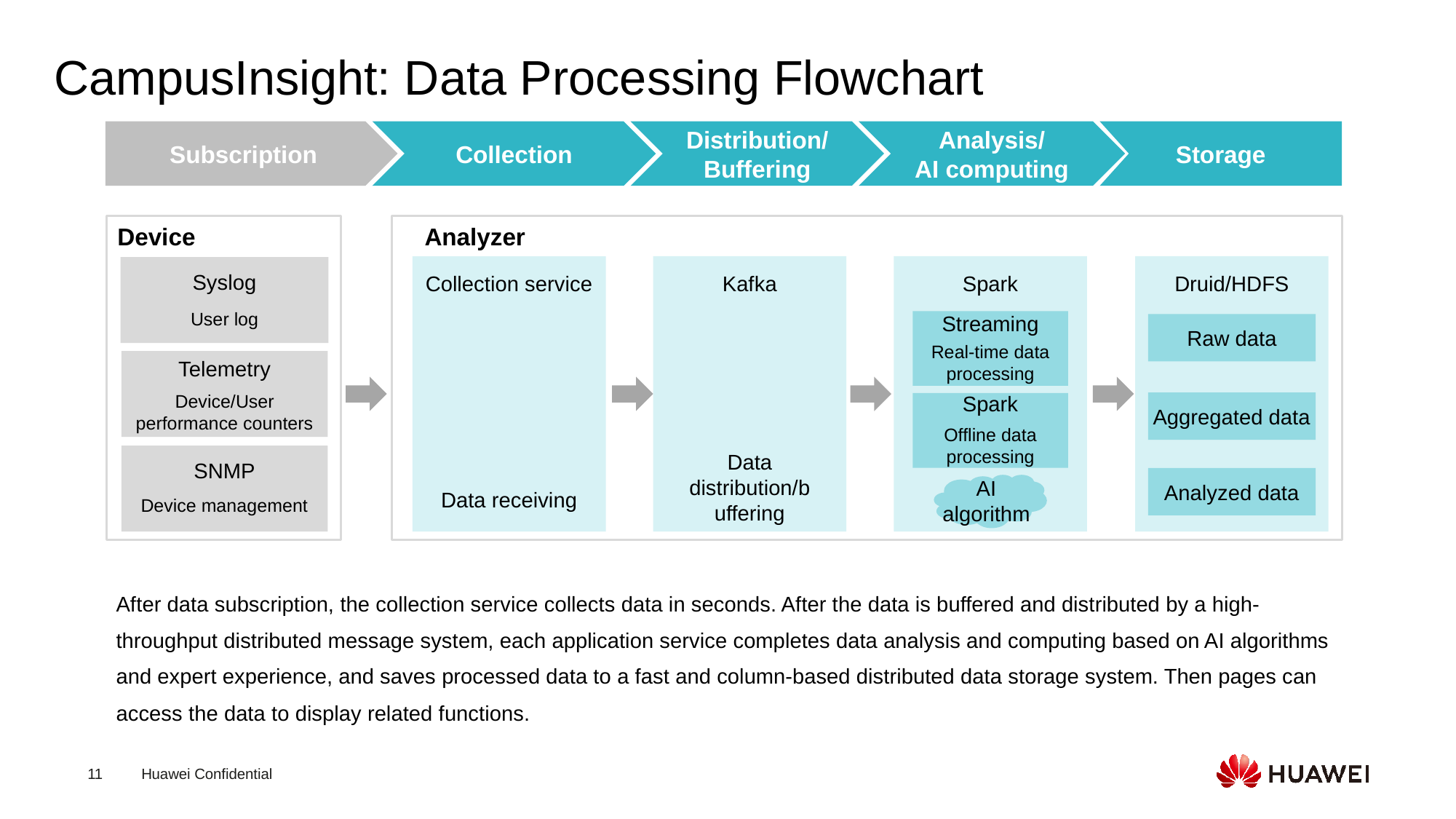

# CampusInsight: Data Processing Flowchart
Subscription
Collection
Distribution/
Buffering
Analysis/
AI computing
Storage

Device

Analyzer

Syslog
Collection service
Kafka
Spark
Druid/HDFS
User log
Streaming

Raw data
Real-time data processing
Telemetry

Device/User performance counters
Spark
Aggregated data

Offline data processing
Data distribution/buffering

SNMP
Analyzed data
AI
algorithm
Data receiving
Device management
After data subscription, the collection service collects data in seconds. After the data is buffered and distributed by a high-throughput distributed message system, each application service completes data analysis and computing based on AI algorithms and expert experience, and saves processed data to a fast and column-based distributed data storage system. Then pages can access the data to display related functions.